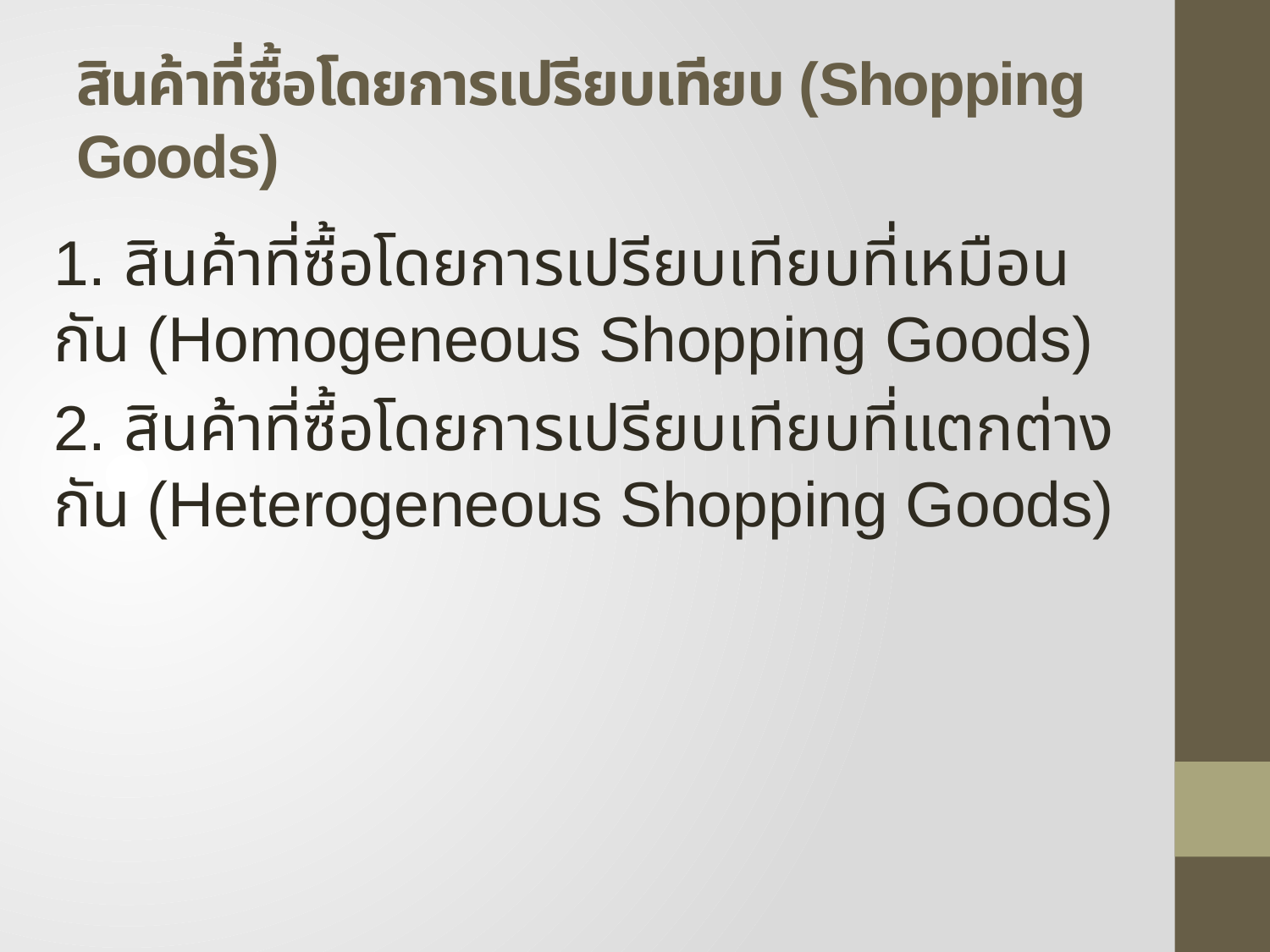

# สินค้าที่ซื้อโดยการเปรียบเทียบ (Shopping Goods)
1. สินค้าที่ซื้อโดยการเปรียบเทียบที่เหมือนกัน (Homogeneous Shopping Goods)
2. สินค้าที่ซื้อโดยการเปรียบเทียบที่แตกต่างกัน (Heterogeneous Shopping Goods)